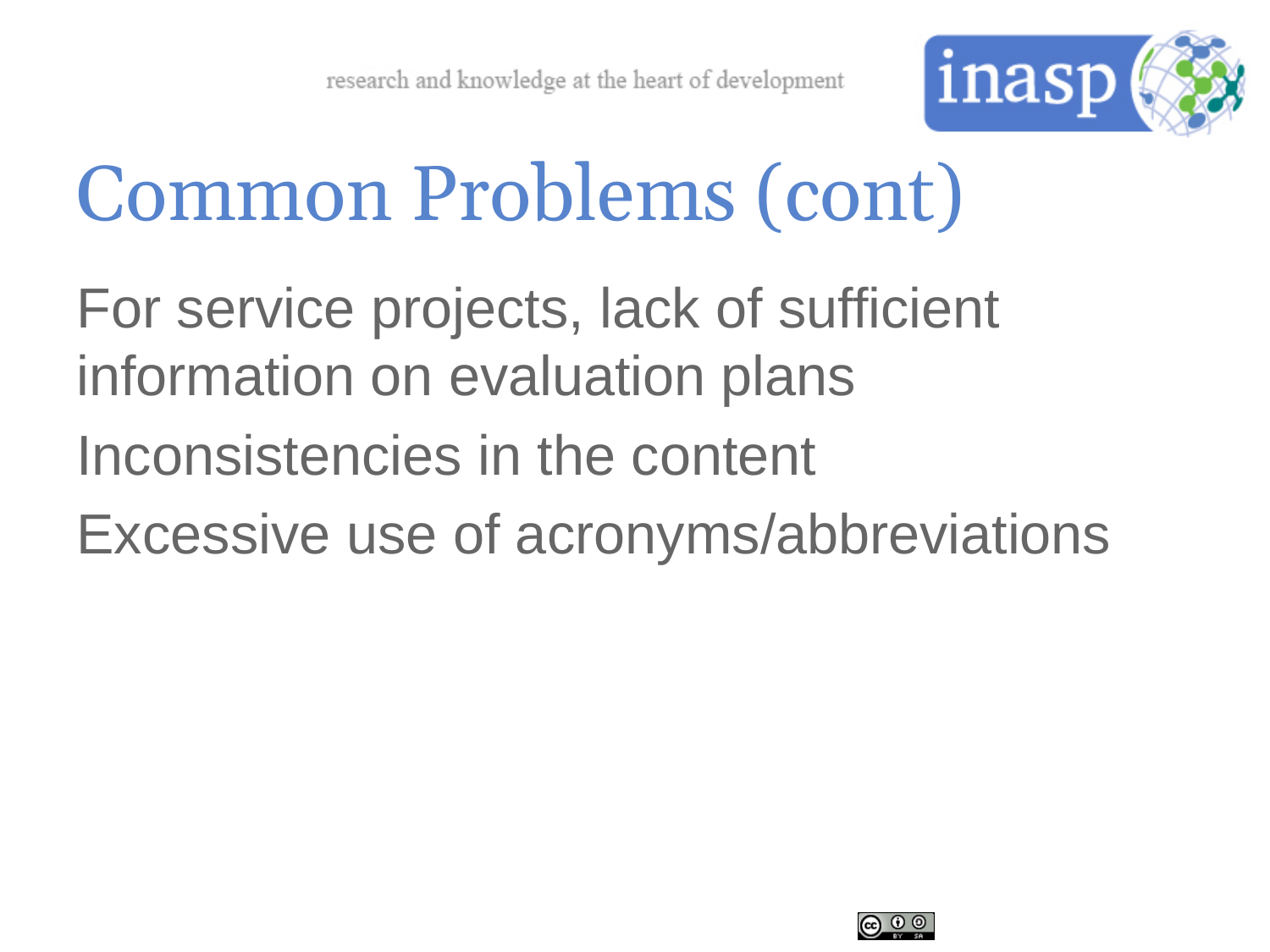

# Common Problems (cont)
For service projects, lack of sufficient information on evaluation plans
Inconsistencies in the content
Excessive use of acronyms/abbreviations